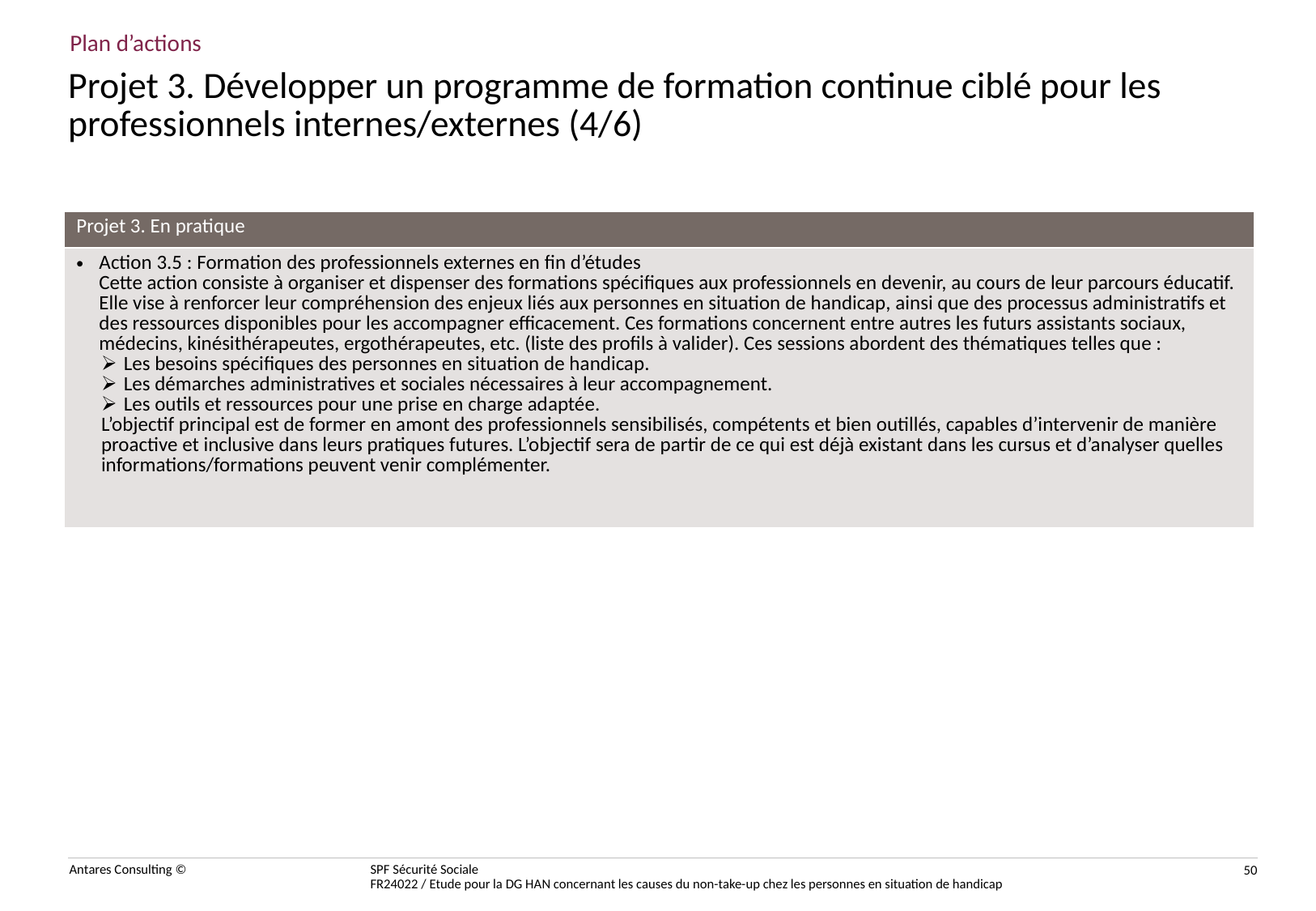

Plan d’actions
# Projet 3. Développer un programme de formation continue ciblé pour les professionnels internes/externes (4/6)
| Projet 3. En pratique |
| --- |
| Action 3.5 : Formation des professionnels externes en fin d’études Cette action consiste à organiser et dispenser des formations spécifiques aux professionnels en devenir, au cours de leur parcours éducatif. Elle vise à renforcer leur compréhension des enjeux liés aux personnes en situation de handicap, ainsi que des processus administratifs et des ressources disponibles pour les accompagner efficacement. Ces formations concernent entre autres les futurs assistants sociaux, médecins, kinésithérapeutes, ergothérapeutes, etc. (liste des profils à valider). Ces sessions abordent des thématiques telles que : Les besoins spécifiques des personnes en situation de handicap. Les démarches administratives et sociales nécessaires à leur accompagnement. Les outils et ressources pour une prise en charge adaptée. L’objectif principal est de former en amont des professionnels sensibilisés, compétents et bien outillés, capables d’intervenir de manière proactive et inclusive dans leurs pratiques futures. L’objectif sera de partir de ce qui est déjà existant dans les cursus et d’analyser quelles informations/formations peuvent venir complémenter. |